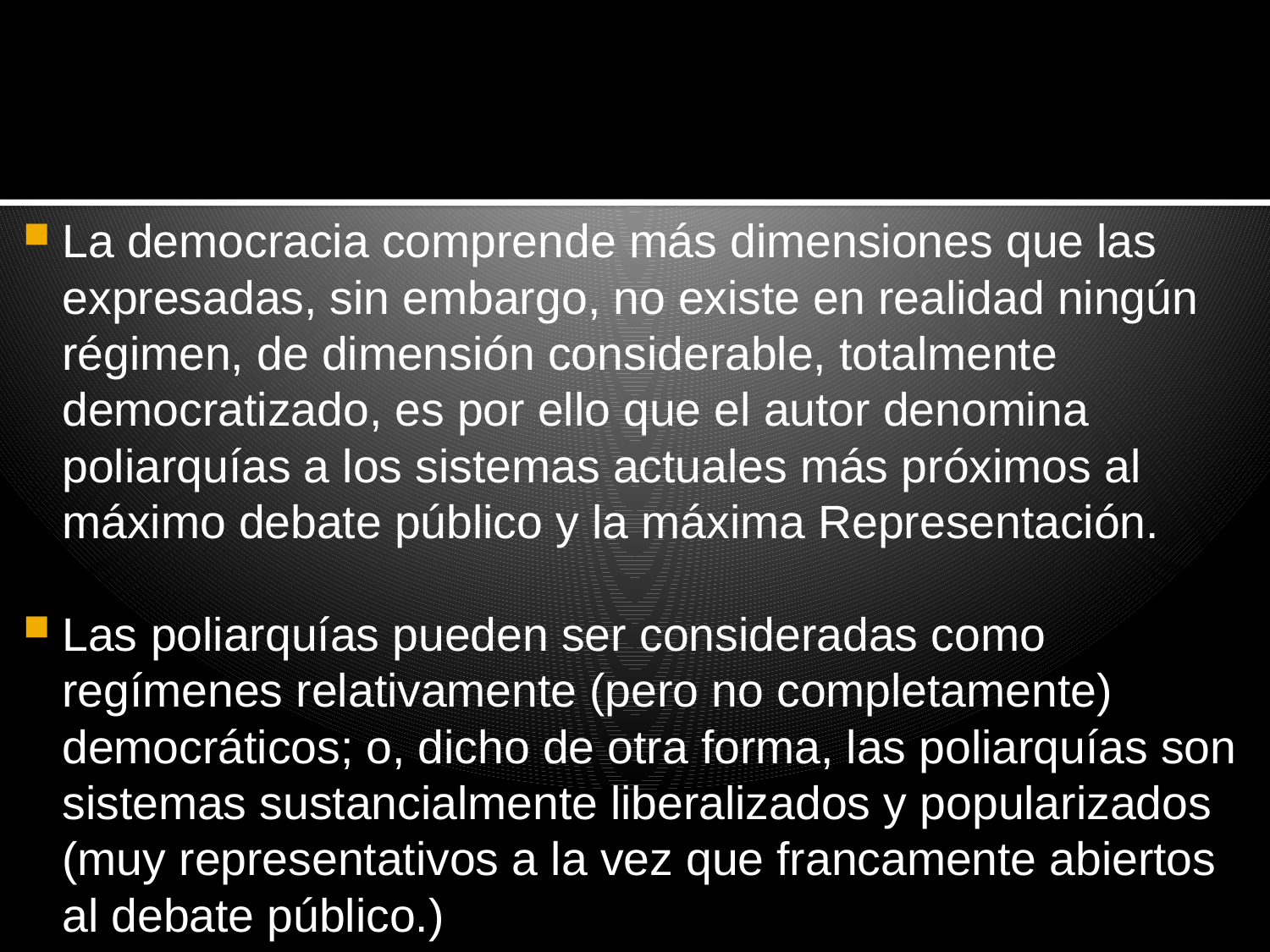

#
La democracia comprende más dimensiones que las expresadas, sin embargo, no existe en realidad ningún régimen, de dimensión considerable, totalmente democratizado, es por ello que el autor denomina poliarquías a los sistemas actuales más próximos al máximo debate público y la máxima Representación.

Las poliarquías pueden ser consideradas como regímenes relativamente (pero no completamente) democráticos; o, dicho de otra forma, las poliarquías son sistemas sustancialmente liberalizados y popularizados (muy representativos a la vez que francamente abiertos al debate público.)